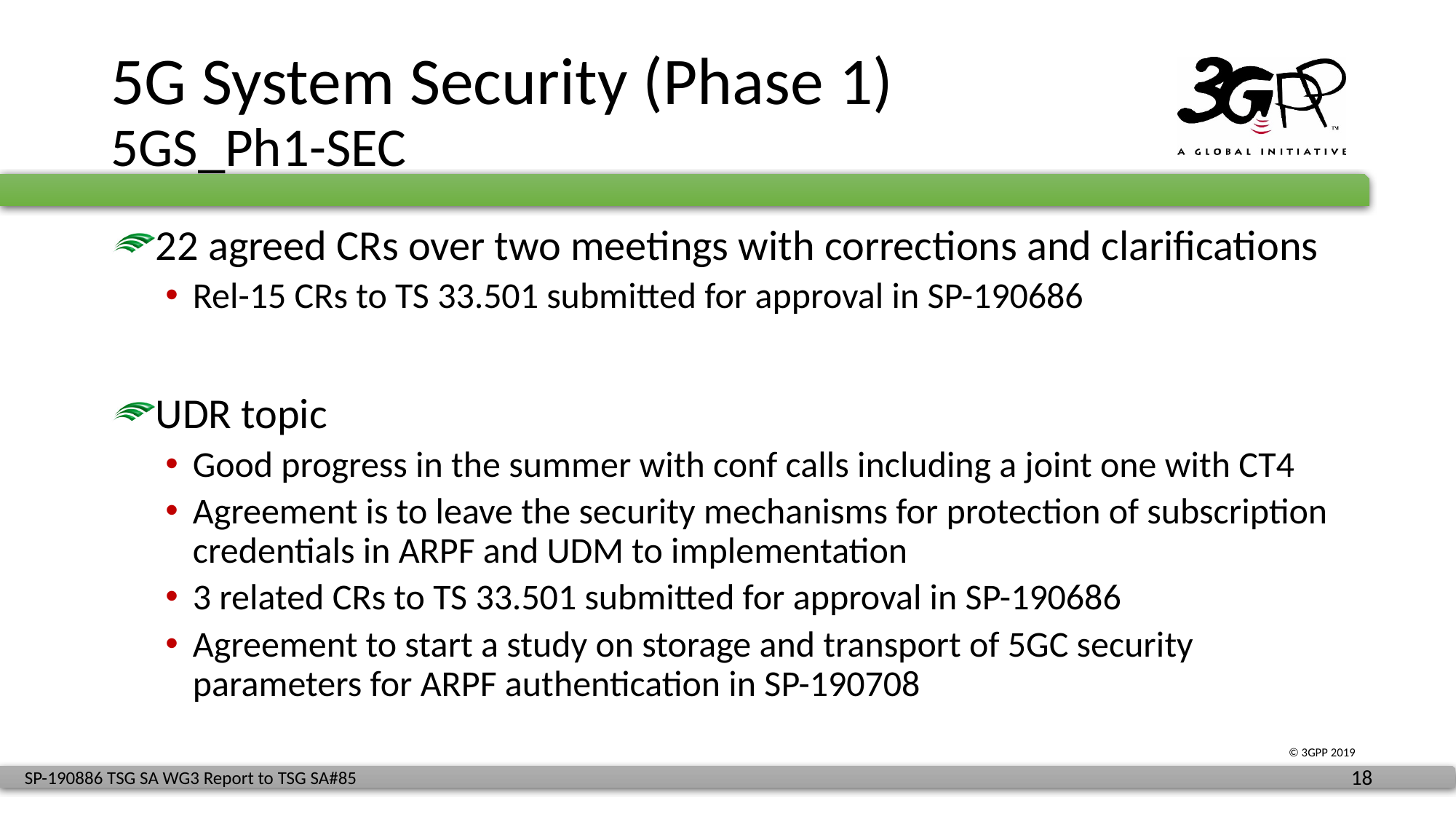

# 5G System Security (Phase 1) 5GS_Ph1-SEC
22 agreed CRs over two meetings with corrections and clarifications
Rel-15 CRs to TS 33.501 submitted for approval in SP-190686

UDR topic
Good progress in the summer with conf calls including a joint one with CT4
Agreement is to leave the security mechanisms for protection of subscription credentials in ARPF and UDM to implementation
3 related CRs to TS 33.501 submitted for approval in SP-190686
Agreement to start a study on storage and transport of 5GC security parameters for ARPF authentication in SP-190708